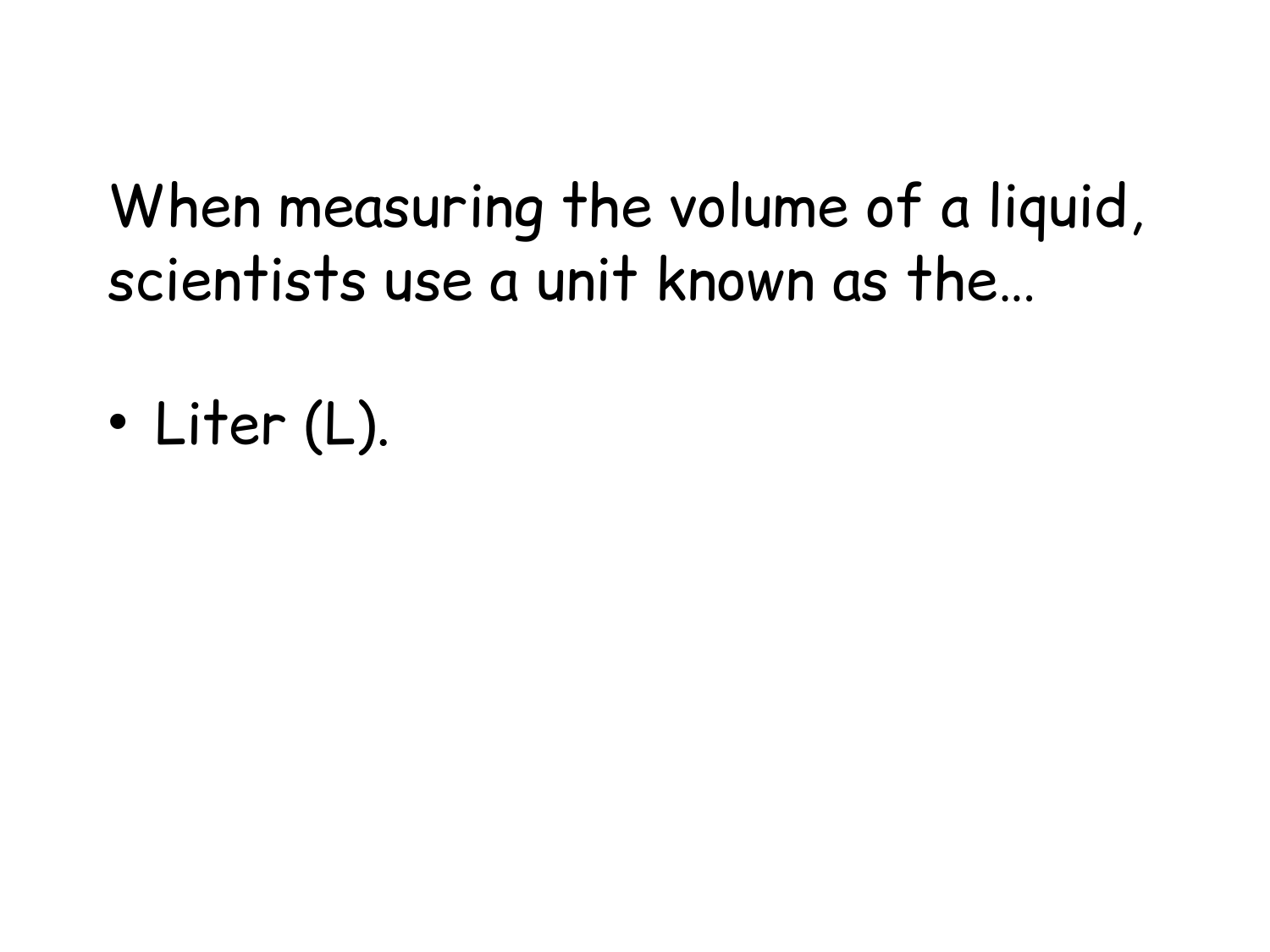

# When measuring the volume of a liquid, scientists use a unit known as the…
Liter (L).